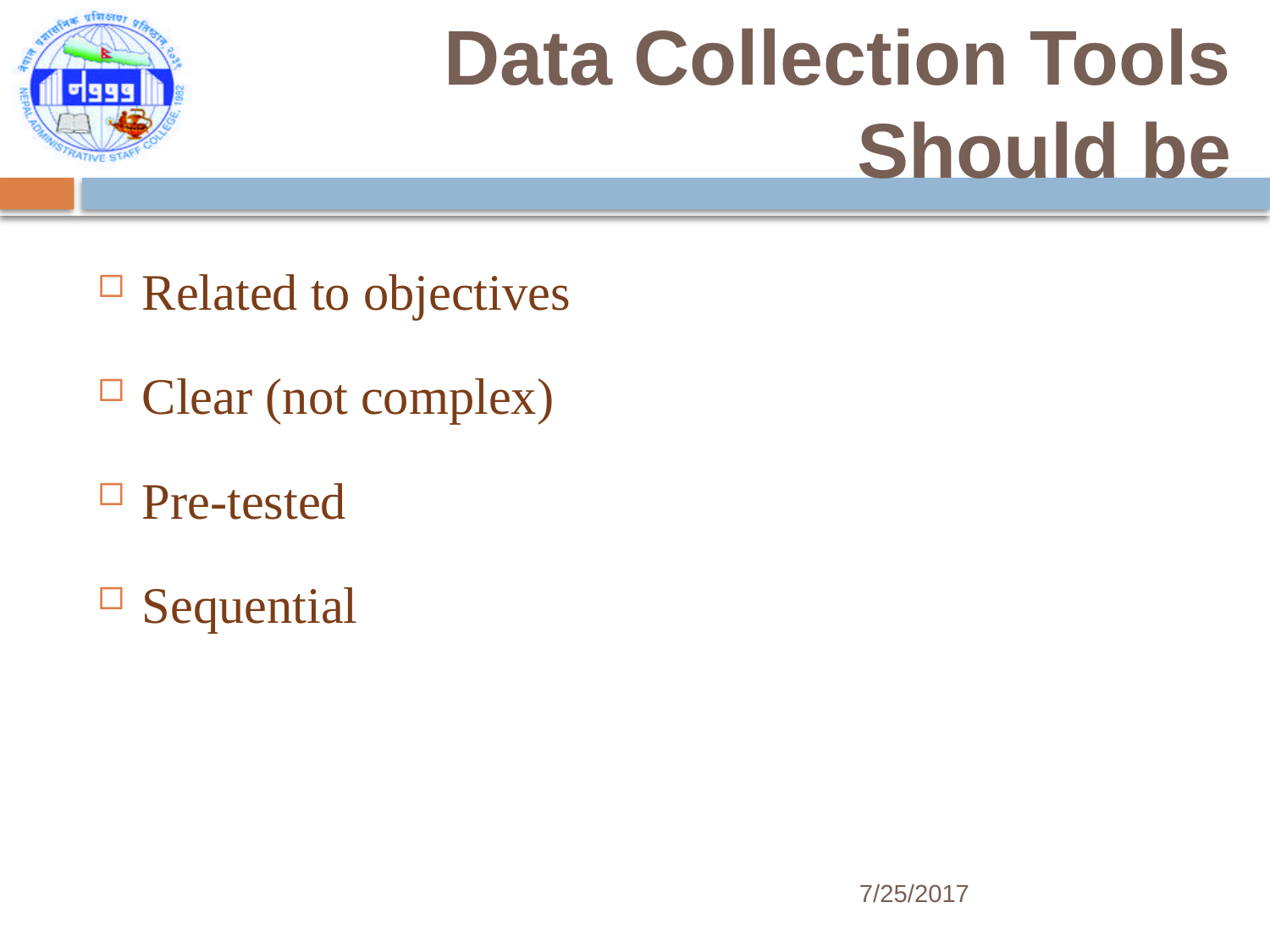

# Data Collection Tools Should be
Related to objectives
Clear (not complex)
Pre-tested
Sequential

7/25/2017